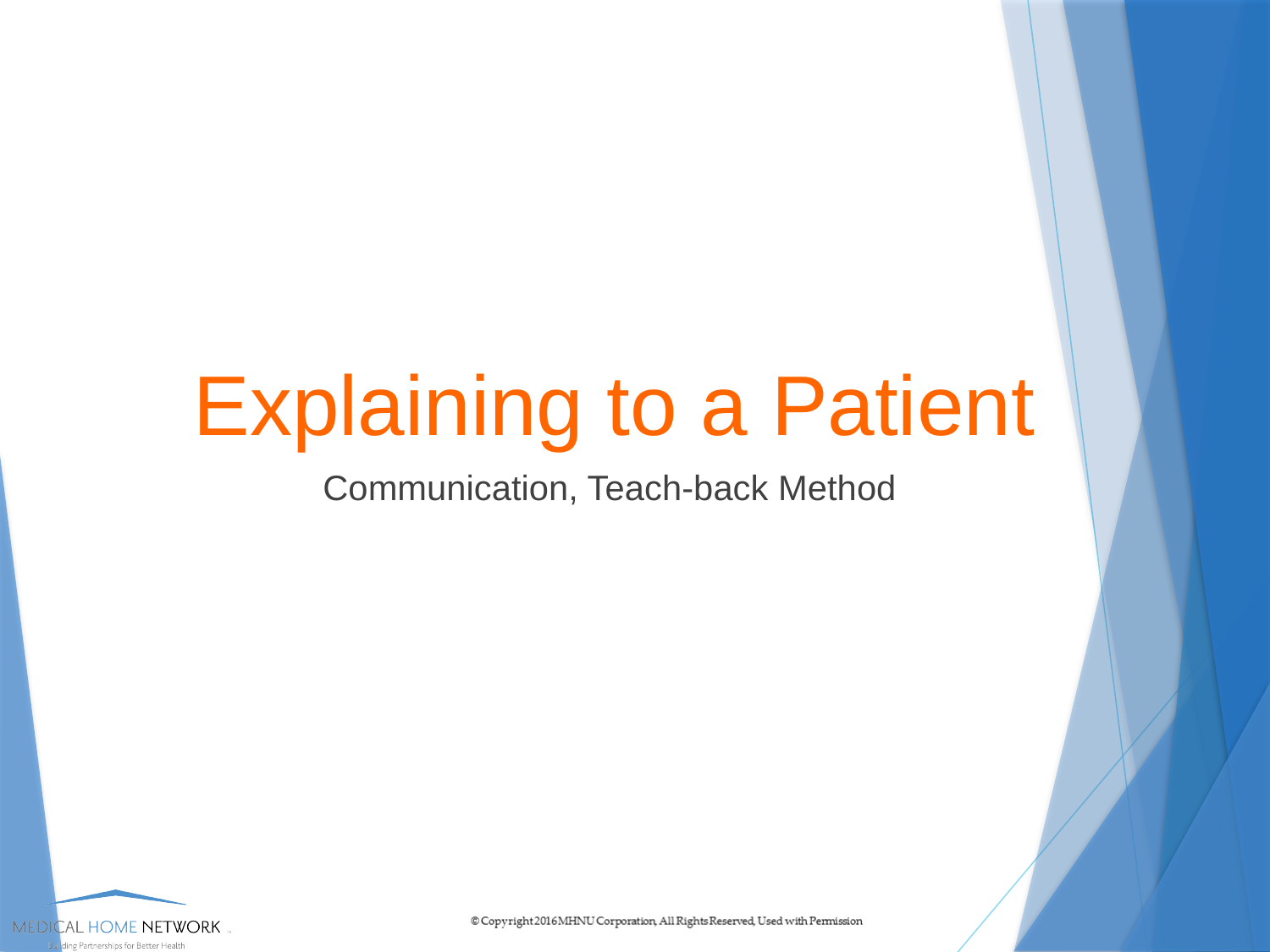

# Explaining to a Patient
Communication, Teach-back Method